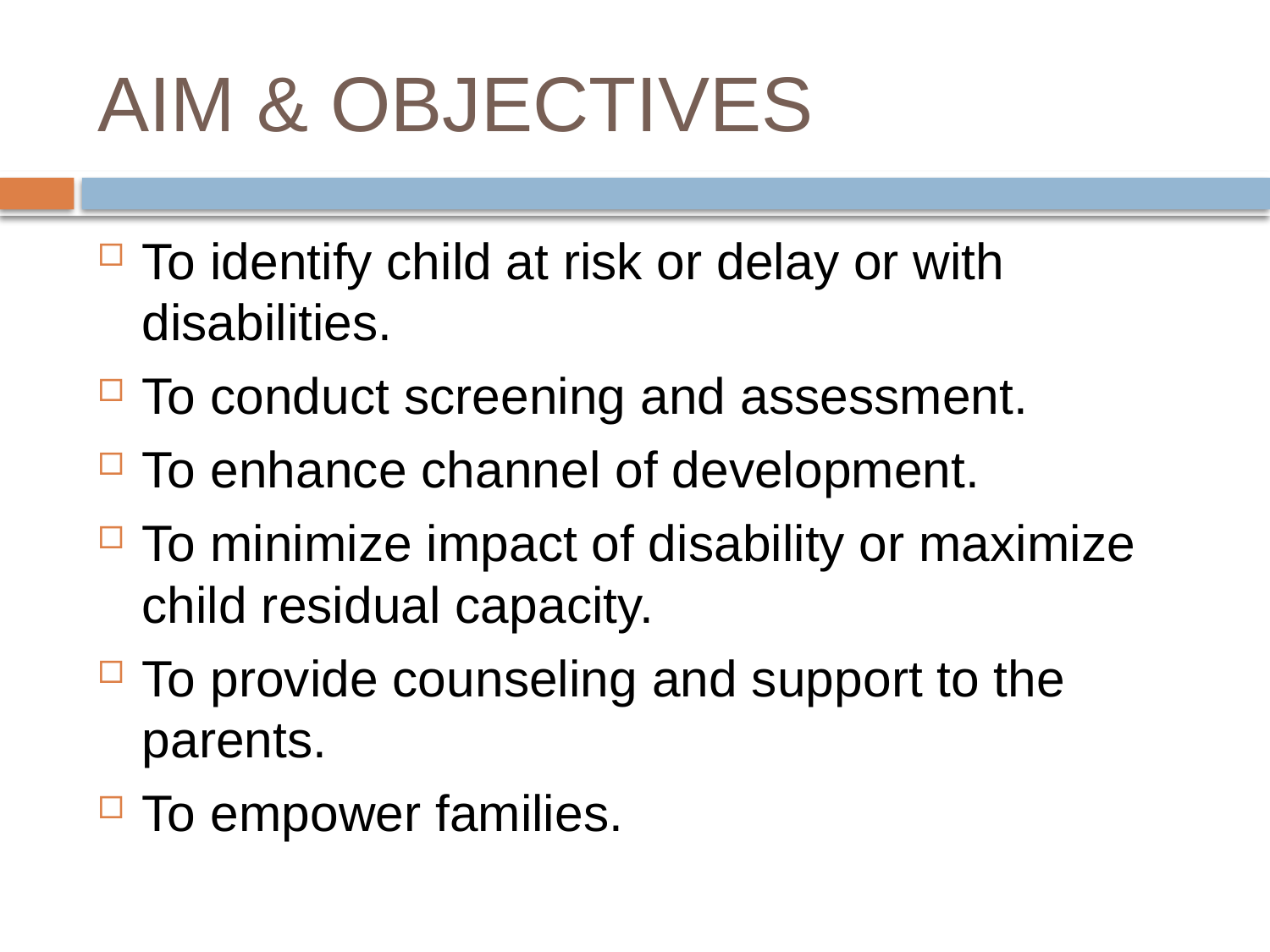

# AIM & OBJECTIVES
To identify child at risk or delay or with disabilities.
To conduct screening and assessment.
To enhance channel of development.
To minimize impact of disability or maximize child residual capacity.
To provide counseling and support to the parents.
To empower families.